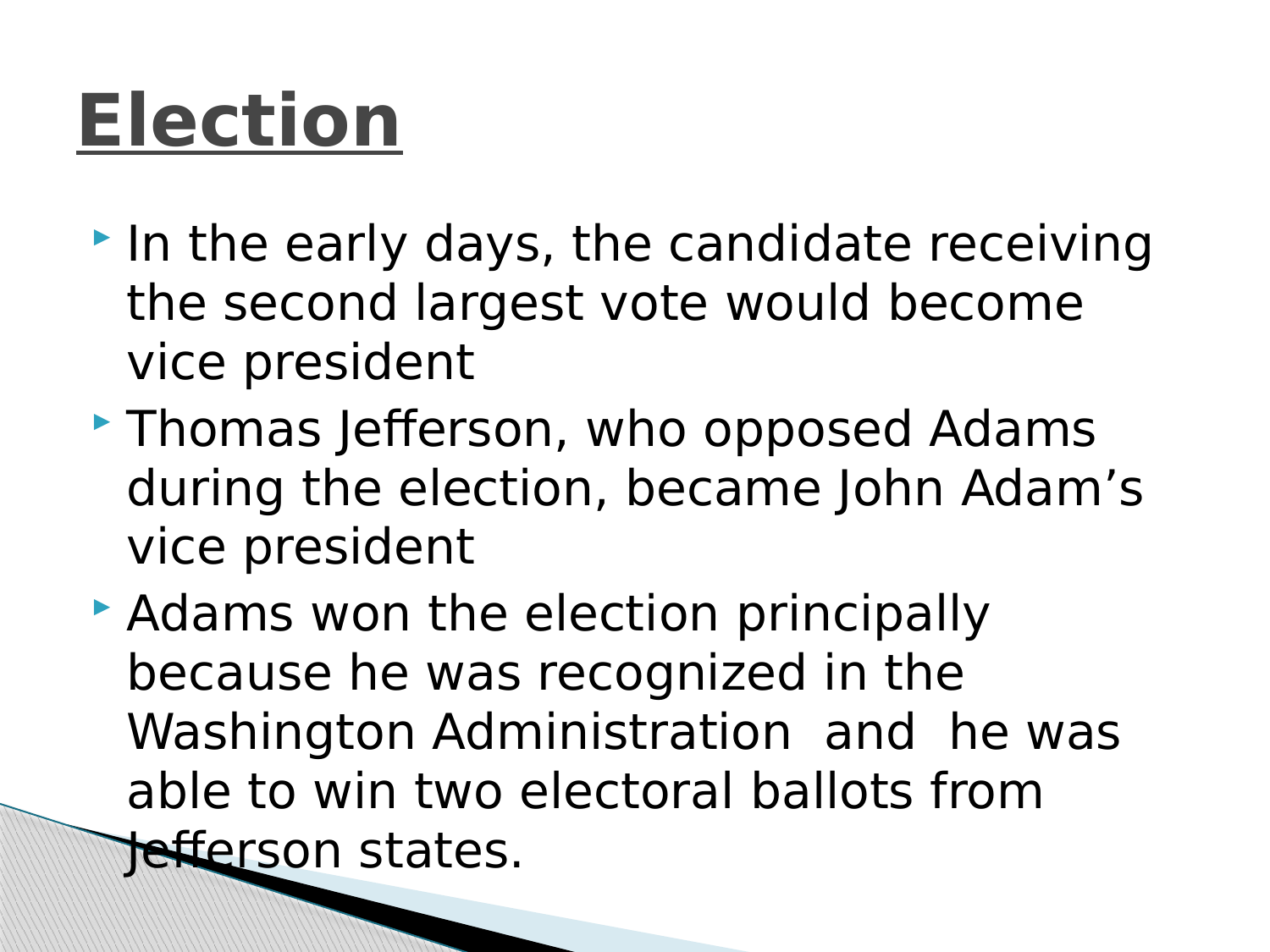

# Election
In the early days, the candidate receiving the second largest vote would become vice president
Thomas Jefferson, who opposed Adams during the election, became John Adam’s vice president
Adams won the election principally because he was recognized in the Washington Administration  and  he was able to win two electoral ballots from Jefferson states.